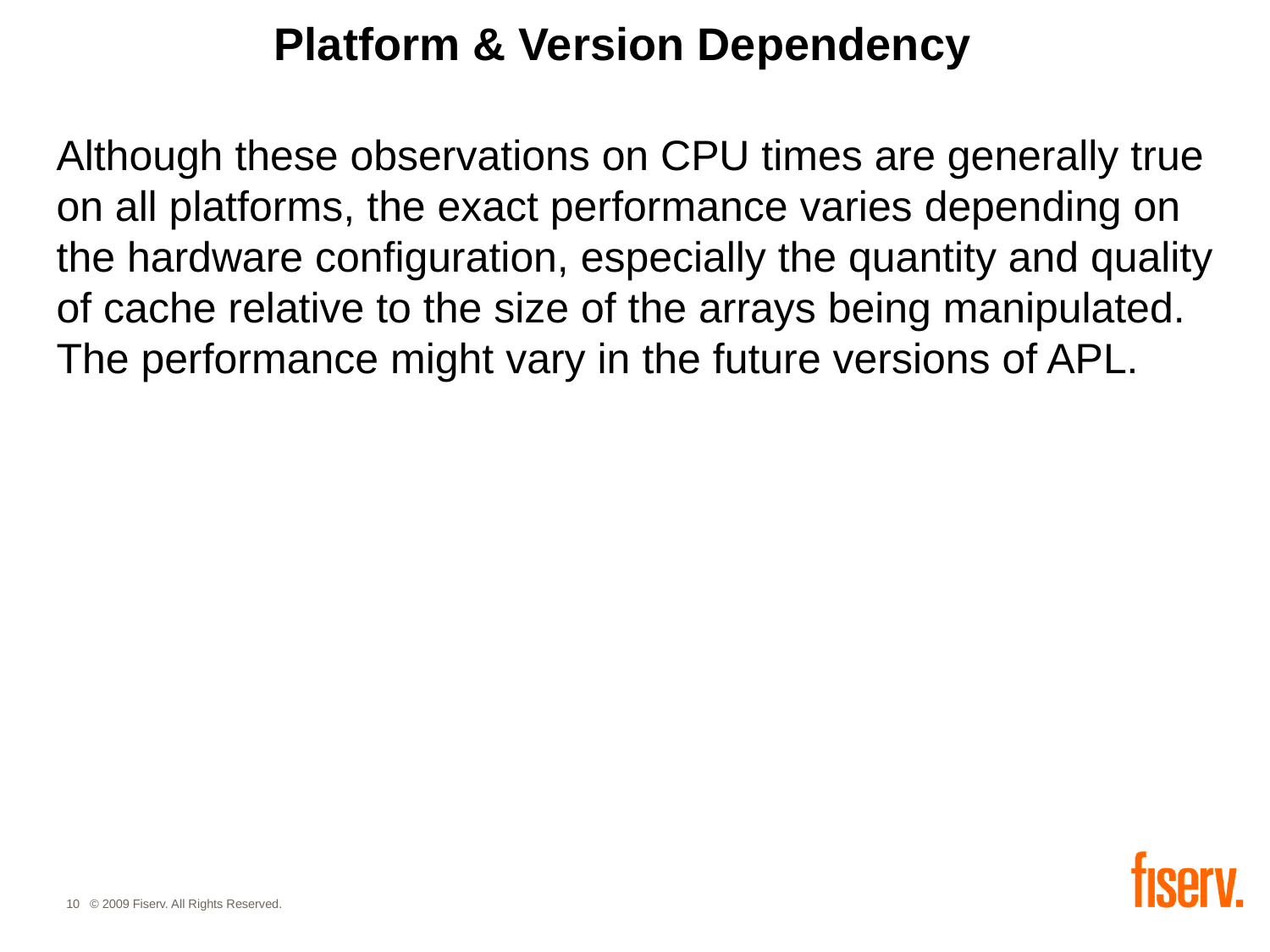

# Platform & Version Dependency
Although these observations on CPU times are generally true on all platforms, the exact performance varies depending on the hardware configuration, especially the quantity and quality of cache relative to the size of the arrays being manipulated.
The performance might vary in the future versions of APL.